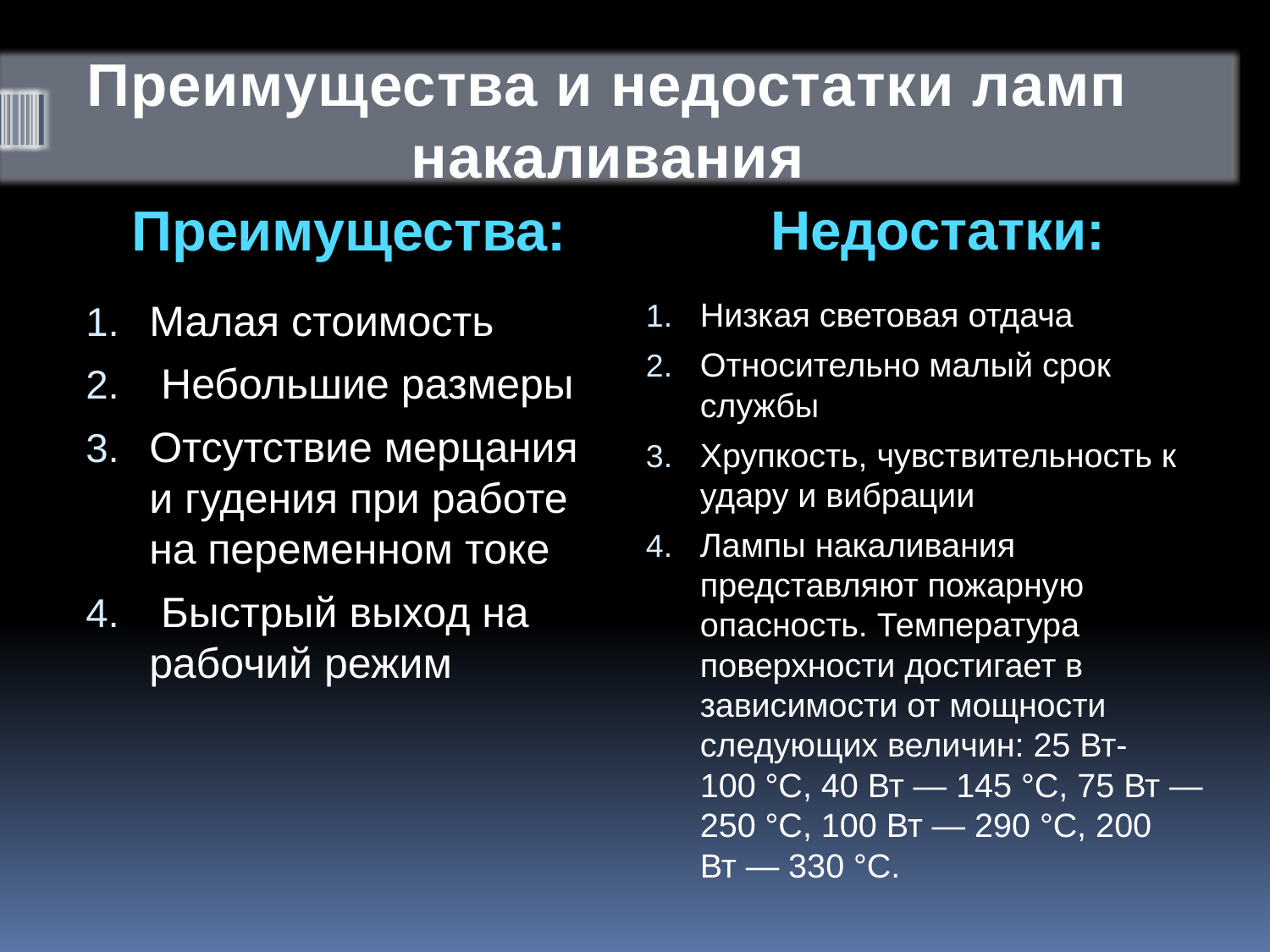

Преимущества и недостатки ламп накаливания
Преимущества:
Недостатки:
Малая стоимость
 Небольшие размеры
Отсутствие мерцания и гудения при работе на переменном токе
 Быстрый выход на рабочий режим
Низкая световая отдача
Относительно малый срок службы
Хрупкость, чувствительность к удару и вибрации
Лампы накаливания представляют пожарную опасность. Температура поверхности достигает в зависимости от мощности следующих величин: 25 Вт-100 °C, 40 Вт — 145 °C, 75 Вт — 250 °C, 100 Вт — 290 °C, 200 Вт — 330 °C.